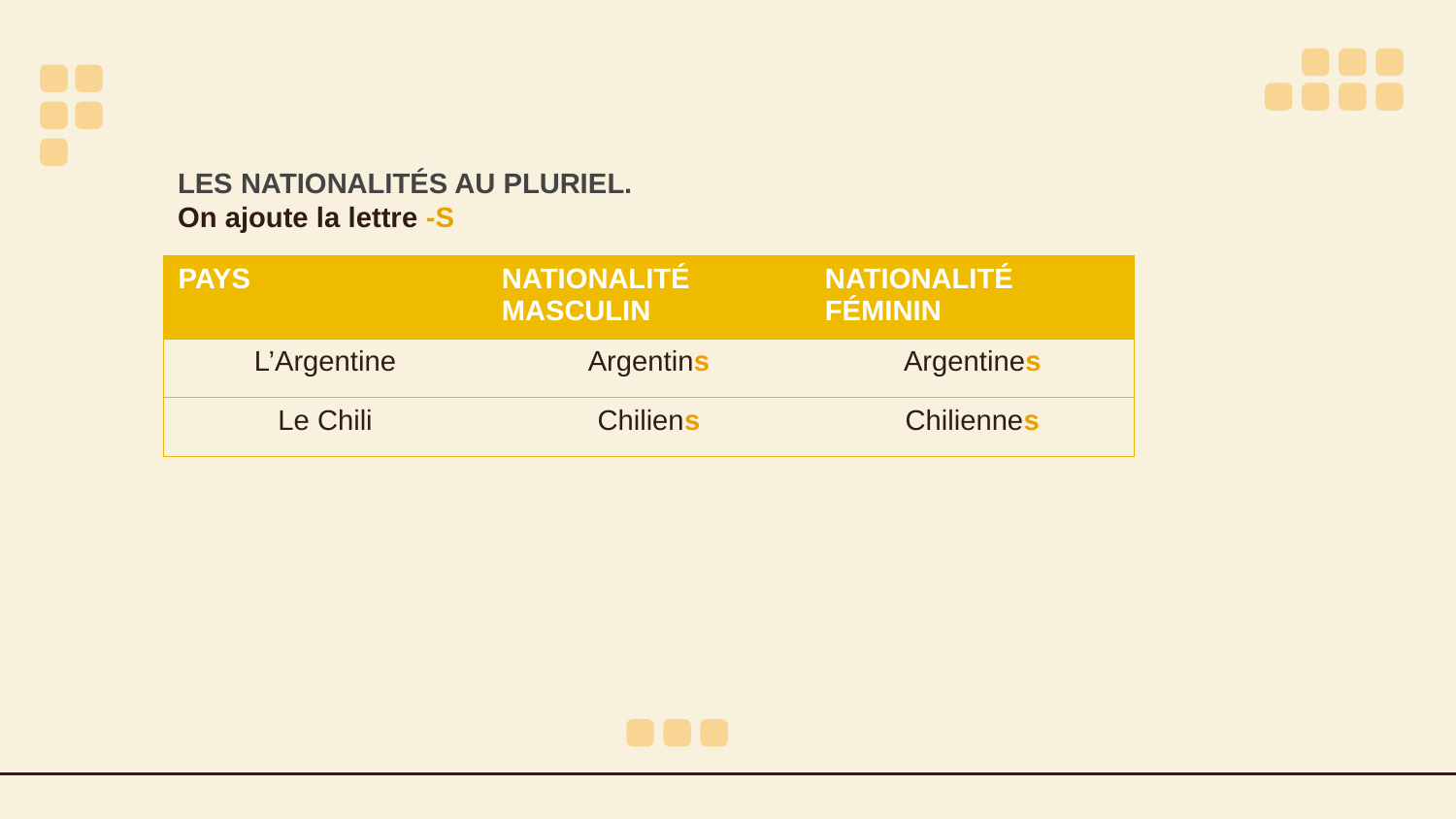

LES NATIONALITÉS AU PLURIEL.
On ajoute la lettre -S
| PAYS | NATIONALITÉ MASCULIN | NATIONALITÉ FÉMININ |
| --- | --- | --- |
| L’Argentine | Argentins | Argentines |
| Le Chili | Chiliens | Chiliennes |